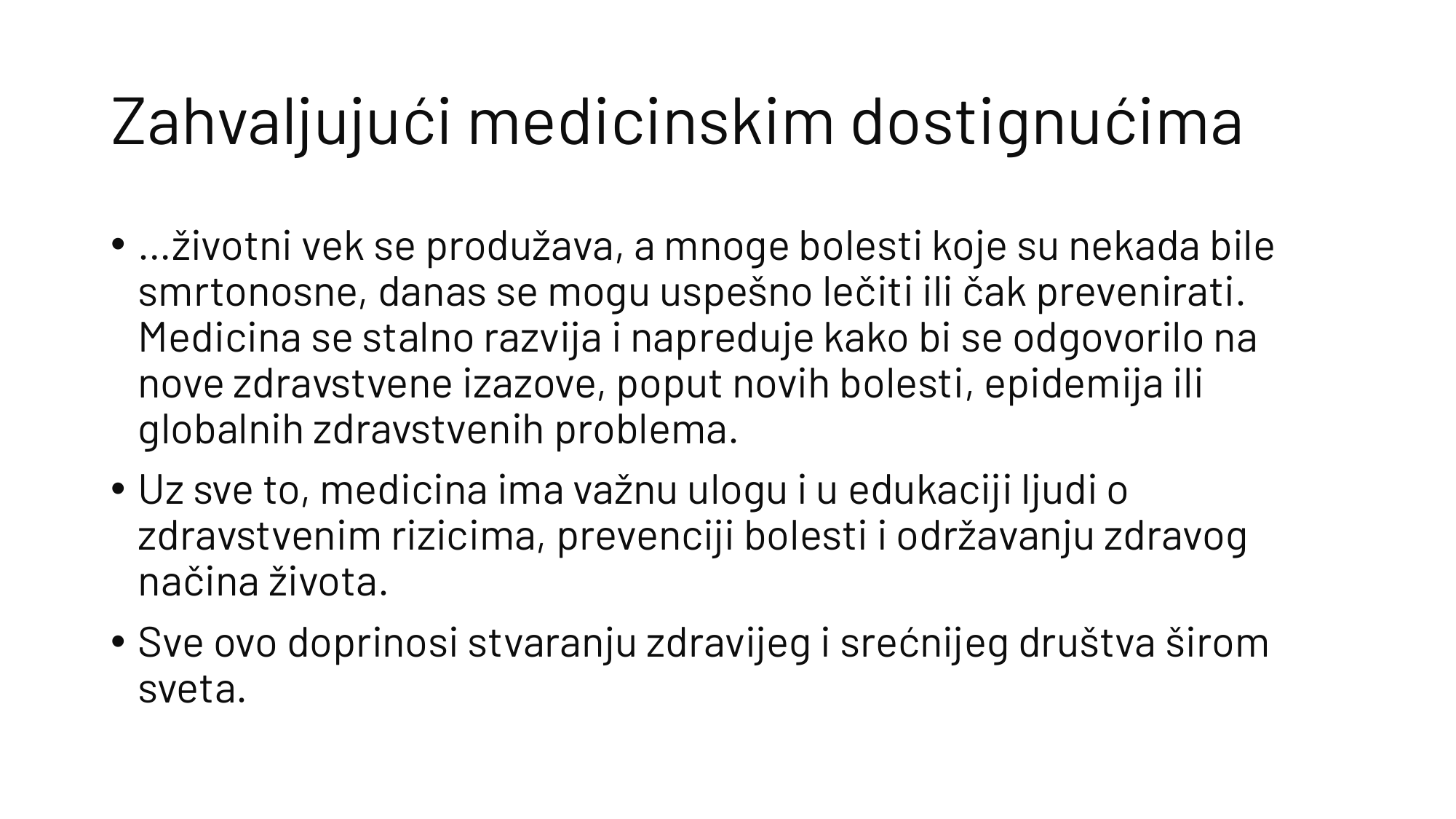

# Zahvaljujući medicinskim dostignućima
…životni vek se produžava, a mnoge bolesti koje su nekada bile smrtonosne, danas se mogu uspešno lečiti ili čak prevenirati. Medicina se stalno razvija i napreduje kako bi se odgovorilo na nove zdravstvene izazove, poput novih bolesti, epidemija ili globalnih zdravstvenih problema.
Uz sve to, medicina ima važnu ulogu i u edukaciji ljudi o zdravstvenim rizicima, prevenciji bolesti i održavanju zdravog načina života.
Sve ovo doprinosi stvaranju zdravijeg i srećnijeg društva širom sveta.